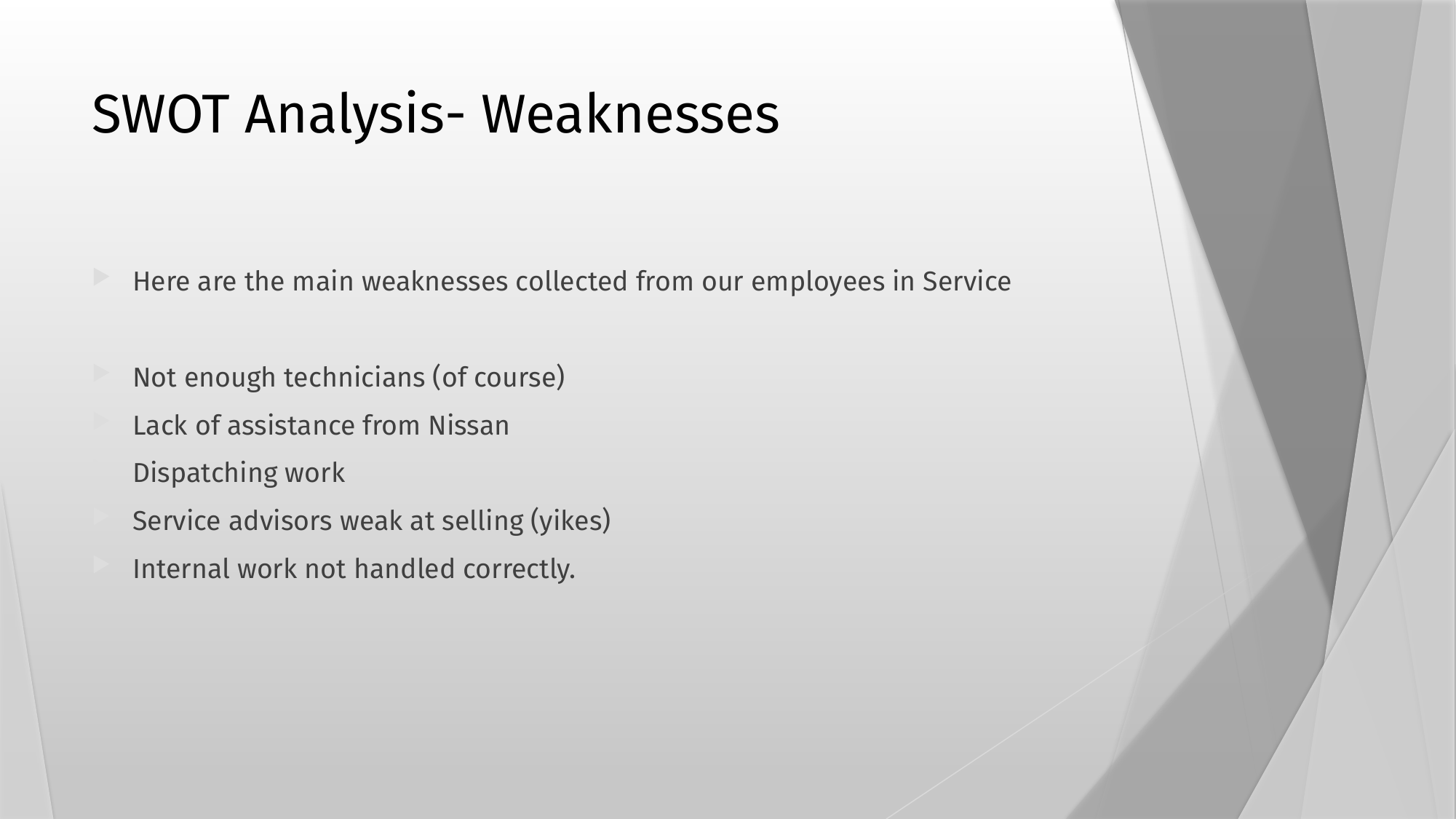

# SWOT Analysis- Weaknesses
Here are the main weaknesses collected from our employees in Service

Not enough technicians (of course)
Lack of assistance from Nissan
Dispatching work
Service advisors weak at selling (yikes)
Internal work not handled correctly.